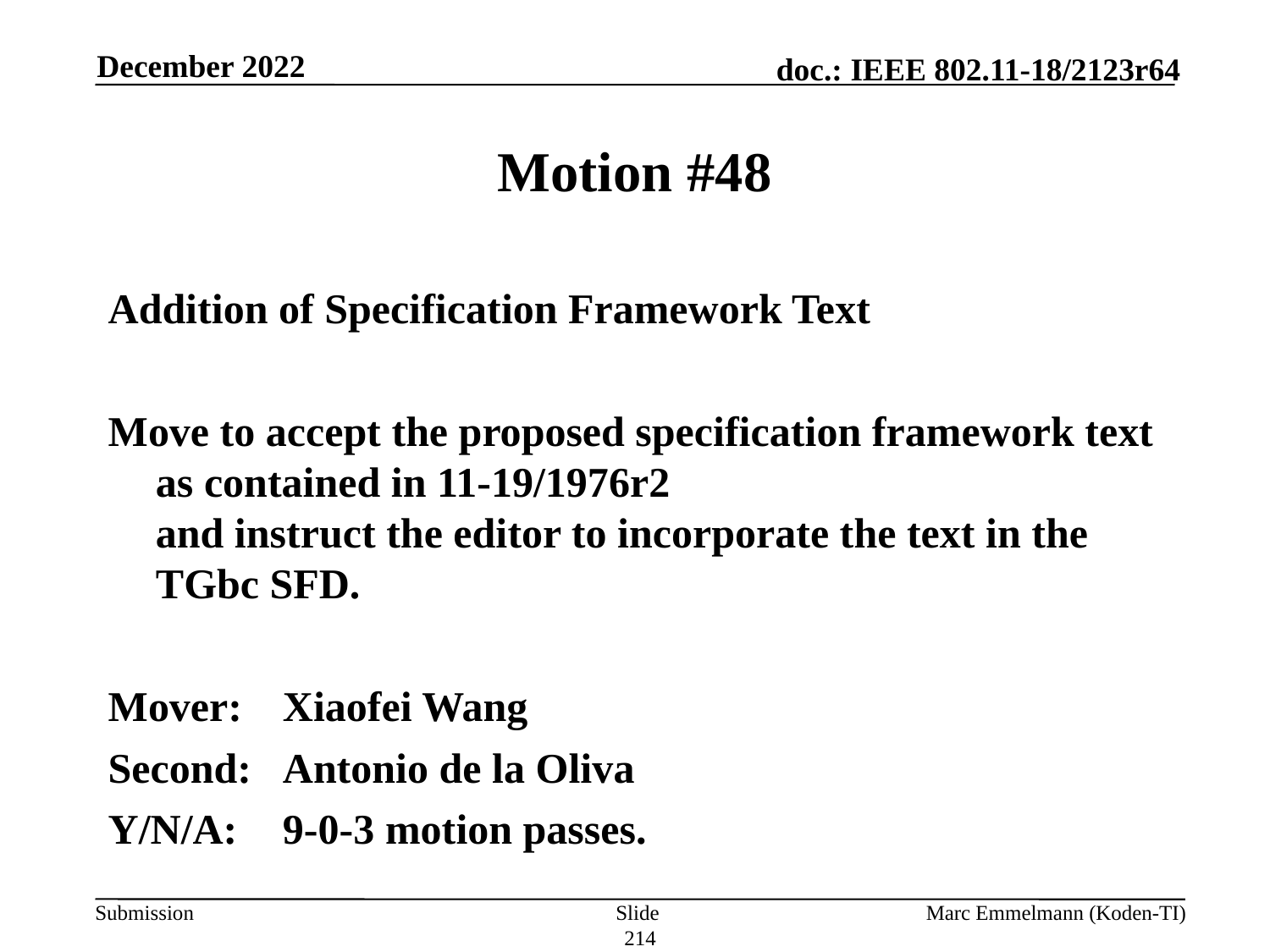

December 2022
# Motion #48
Addition of Specification Framework Text

Move to accept the proposed specification framework text as contained in 11-19/1976r2
and instruct the editor to incorporate the text in the TGbc SFD.

Mover:	Xiaofei Wang
Second:	Antonio de la Oliva
Y/N/A:	9-0-3 motion passes.
Slide 214
Marc Emmelmann (Koden-TI)